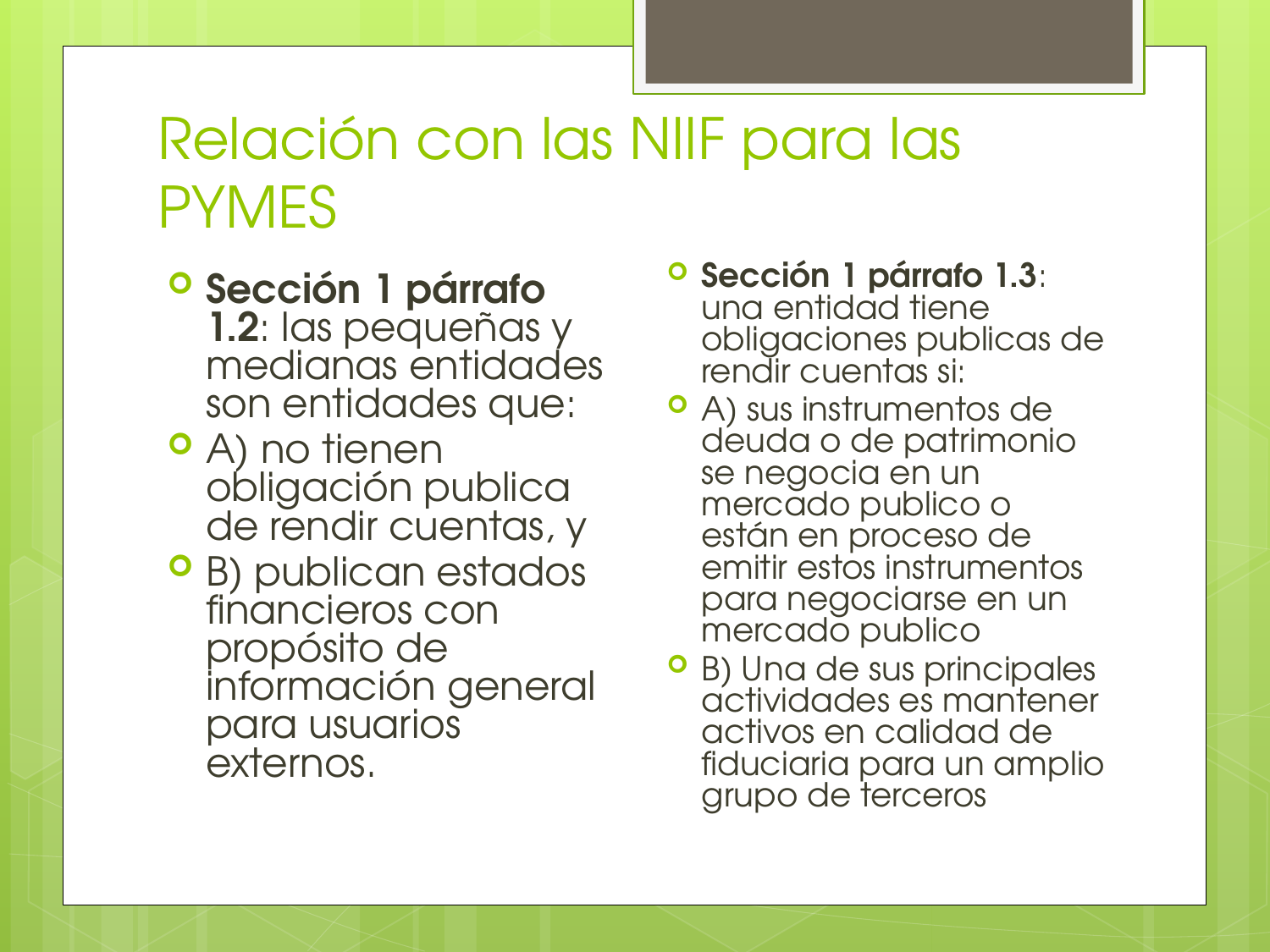

# Relación con las NIIF para las PYMES
Sección 1 párrafo 1.3: una entidad tiene obligaciones publicas de rendir cuentas si:
A) sus instrumentos de deuda o de patrimonio se negocia en un mercado publico o están en proceso de emitir estos instrumentos para negociarse en un mercado publico
B) Una de sus principales actividades es mantener activos en calidad de fiduciaria para un amplio grupo de terceros

Sección 1 párrafo 1.2: las pequeñas y medianas entidades son entidades que:
A) no tienen obligación publica de rendir cuentas, y
B) publican estados financieros con propósito de información general para usuarios externos.